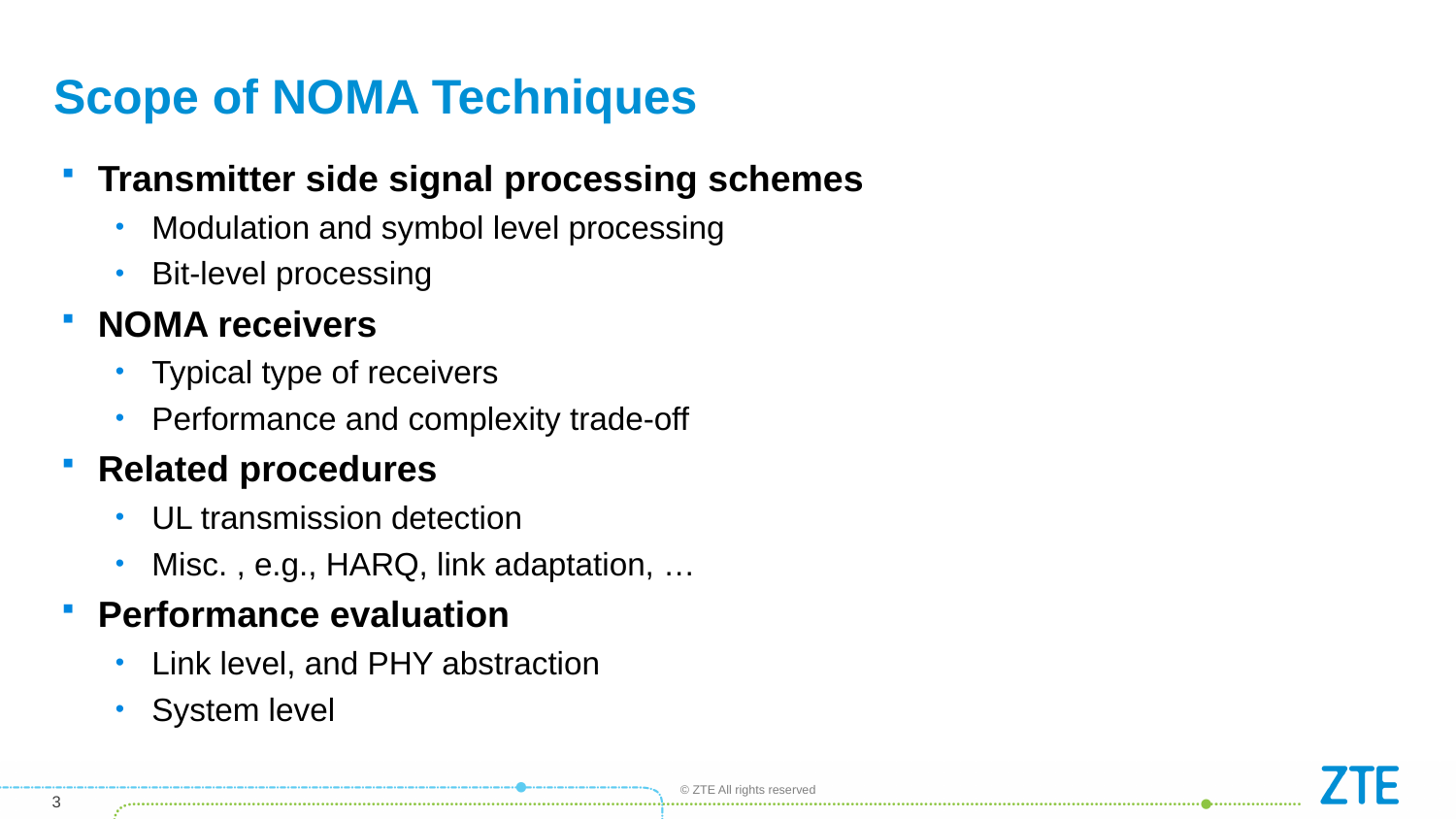

# Scope of NOMA Techniques
Transmitter side signal processing schemes
Modulation and symbol level processing
Bit-level processing
NOMA receivers
Typical type of receivers
Performance and complexity trade-off
Related procedures
UL transmission detection
Misc. , e.g., HARQ, link adaptation, …
Performance evaluation
Link level, and PHY abstraction
System level